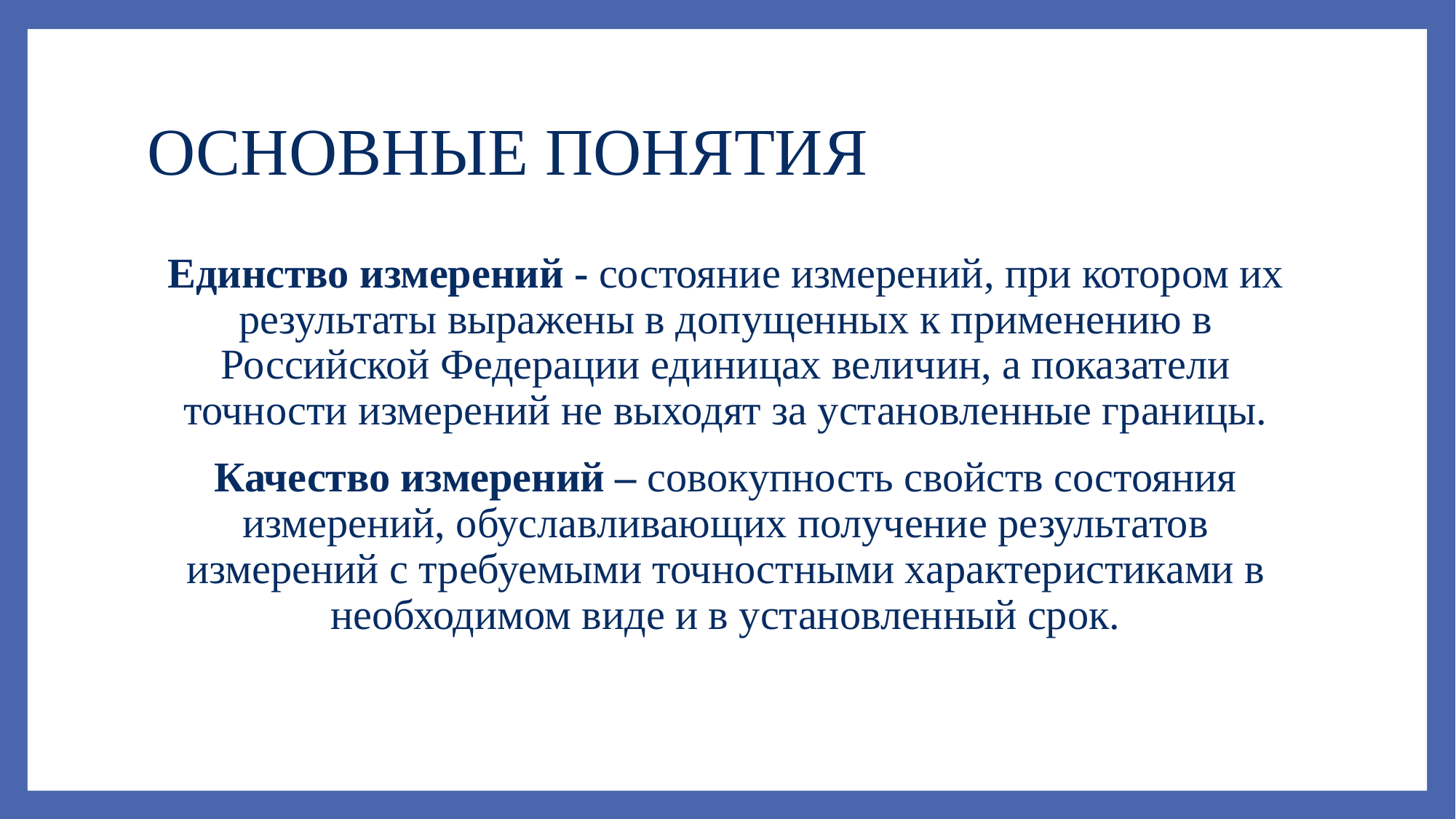

# ОСНОВНЫЕ ПОНЯТИЯ
Единство измерений - состояние измерений, при котором их результаты выражены в допущенных к применению в Российской Федерации единицах величин, а показатели точности измерений не выходят за установленные границы.
Качество измерений – совокупность свойств состояния измерений, обуславливающих получение результатов измерений с требуемыми точностными характеристиками в необходимом виде и в установленный срок.